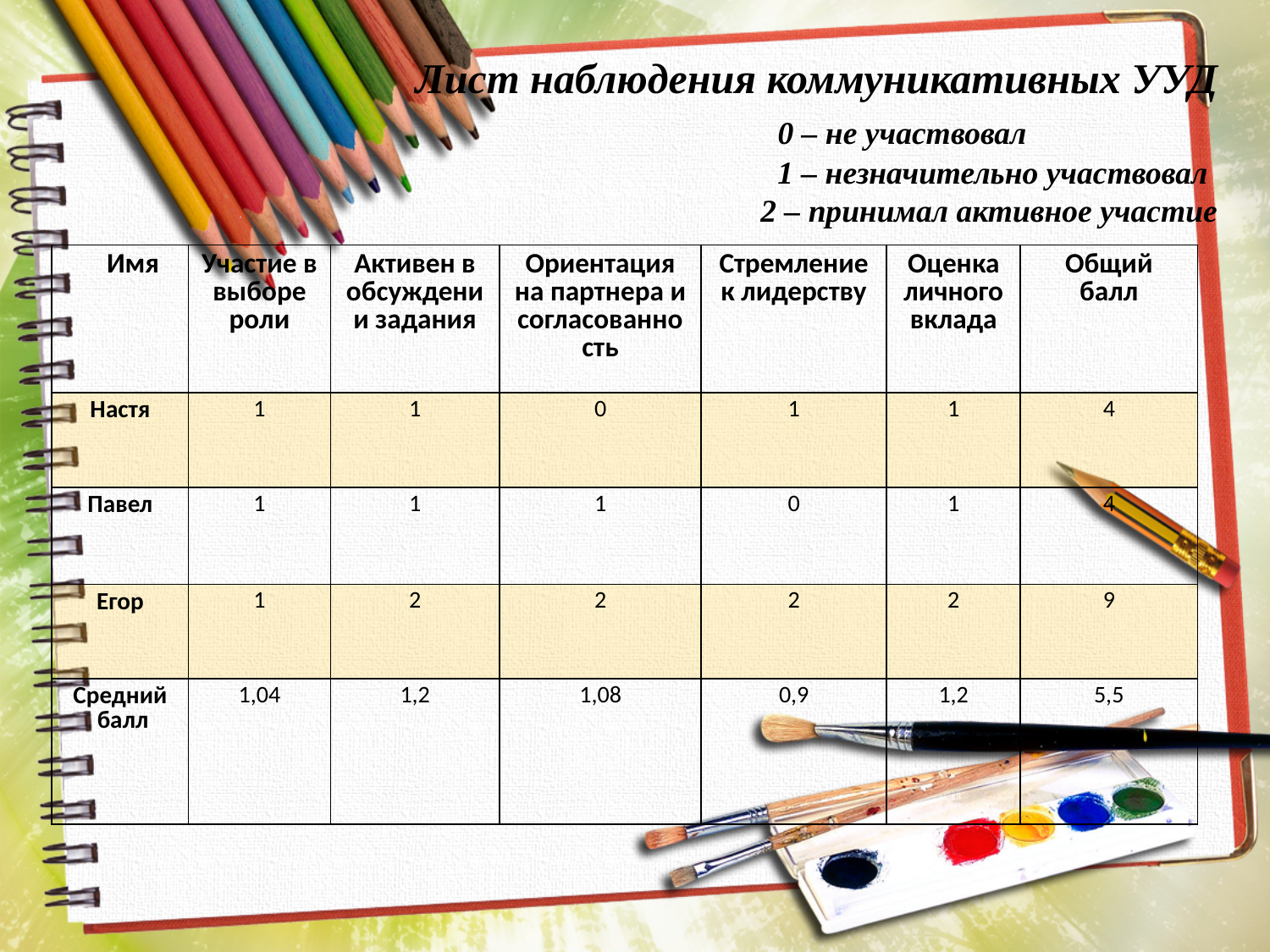

Лист наблюдения коммуникативных УУД
                                                 0 – не участвовал
                                                                                       1 – незначительно участвовал
2 – принимал активное участие

| Имя | Участие в выборе роли | Активен в обсуждении задания | Ориентация на партнера и согласованность | Стремление к лидерству | Оценка личного вклада | Общий балл |
| --- | --- | --- | --- | --- | --- | --- |
| Настя | 1 | 1 | 0 | 1 | 1 | 4 |
| Павел | 1 | 1 | 1 | 0 | 1 | 4 |
| Егор | 1 | 2 | 2 | 2 | 2 | 9 |
| Средний балл | 1,04 | 1,2 | 1,08 | 0,9 | 1,2 | 5,5 |